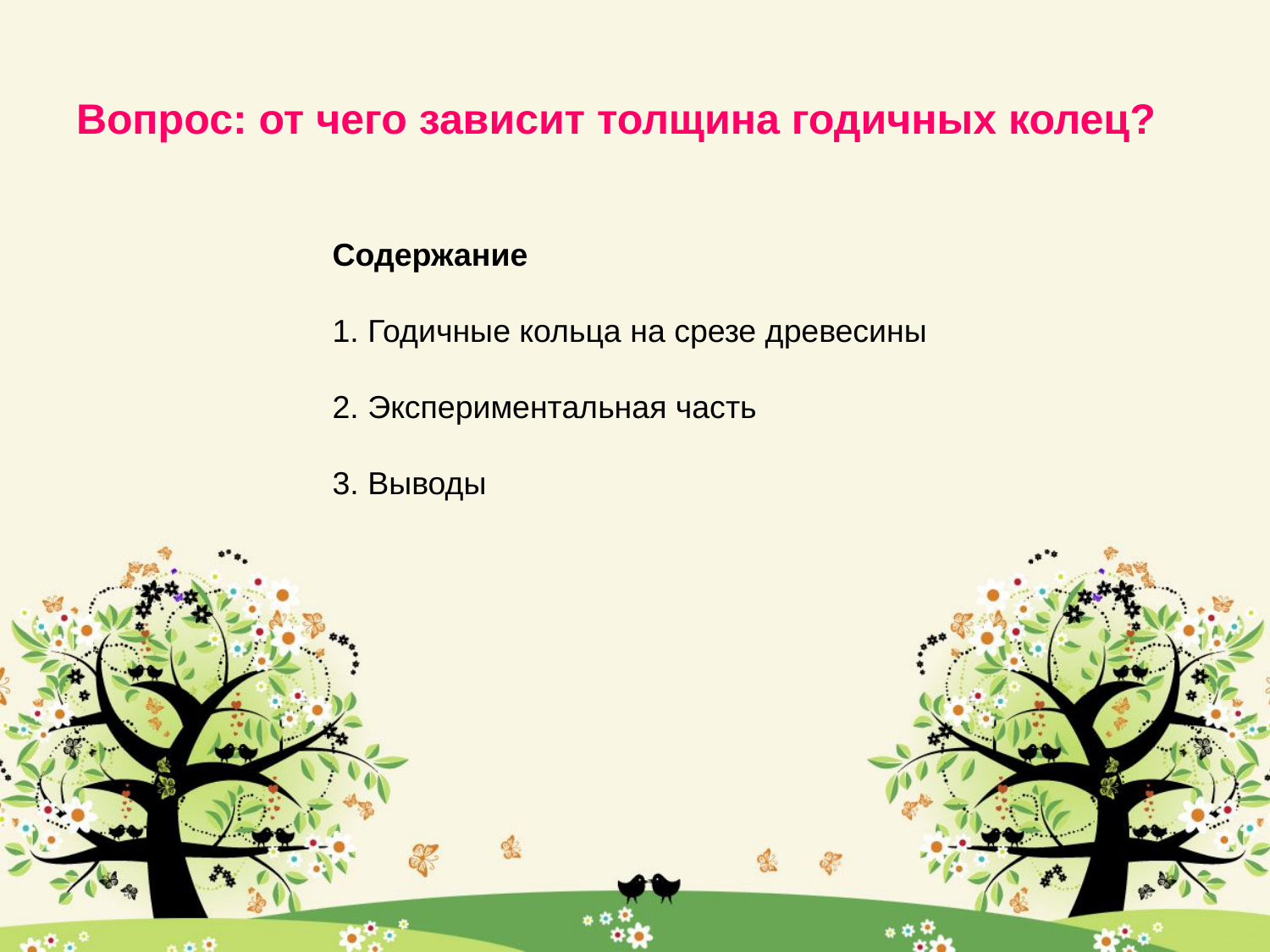

# Вопрос: от чего зависит толщина годичных колец?
Содержание

1. Годичные кольца на срезе древесины

2. Экспериментальная часть

3. Выводы